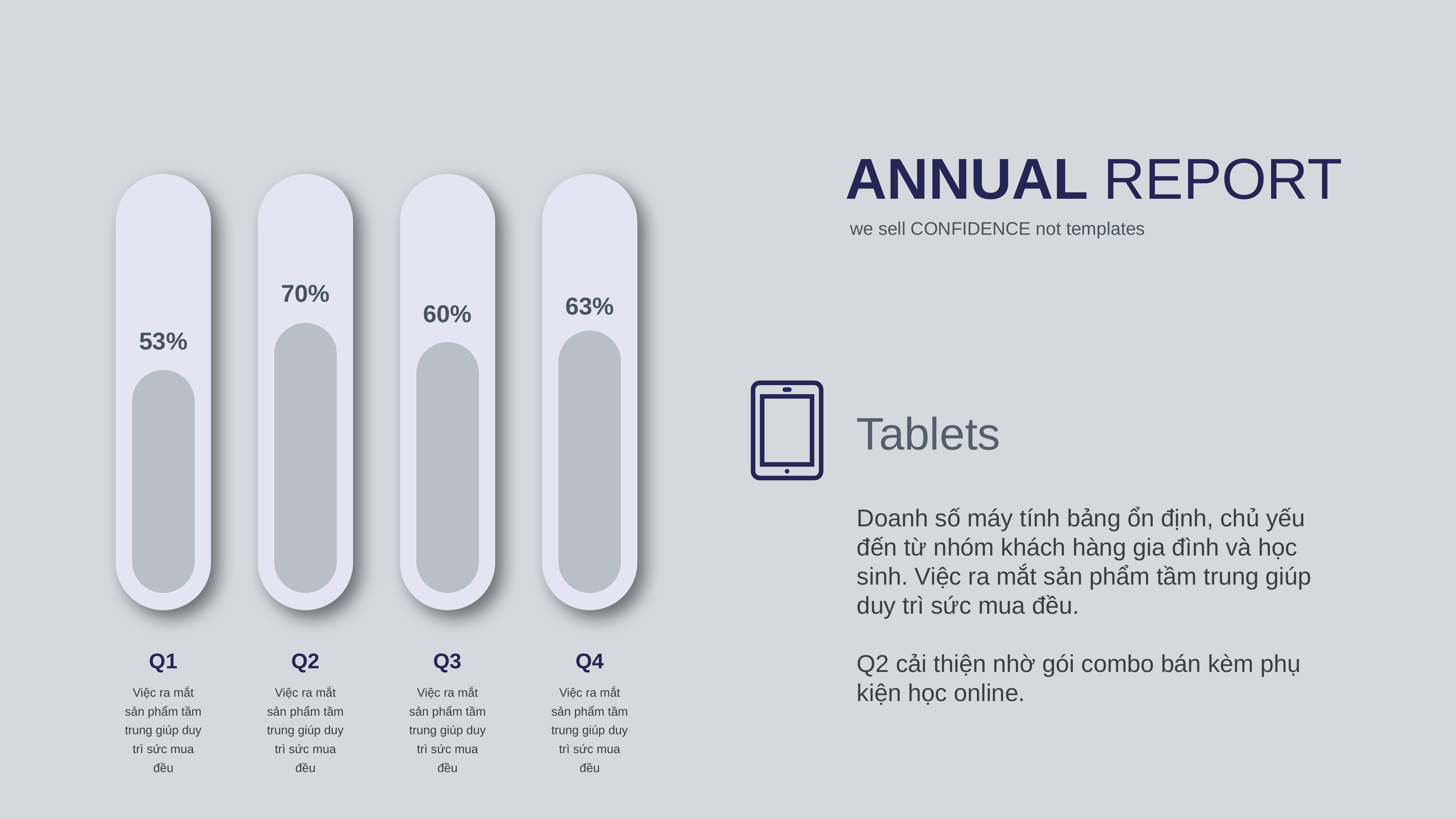

ANNUAL REPORT

we sell CONFIDENCE not templates
70%
63%
60%
53%

Tablets
Doanh số máy tính bảng ổn định, chủ yếu đến từ nhóm khách hàng gia đình và học sinh. Việc ra mắt sản phẩm tầm trung giúp duy trì sức mua đều.

Q2 cải thiện nhờ gói combo bán kèm phụ kiện học online.
Q1
Q2
Q3
Q4
Việc ra mắt sản phẩm tầm trung giúp duy trì sức mua đều
Việc ra mắt sản phẩm tầm trung giúp duy trì sức mua đều
Việc ra mắt sản phẩm tầm trung giúp duy trì sức mua đều
Việc ra mắt sản phẩm tầm trung giúp duy trì sức mua đều